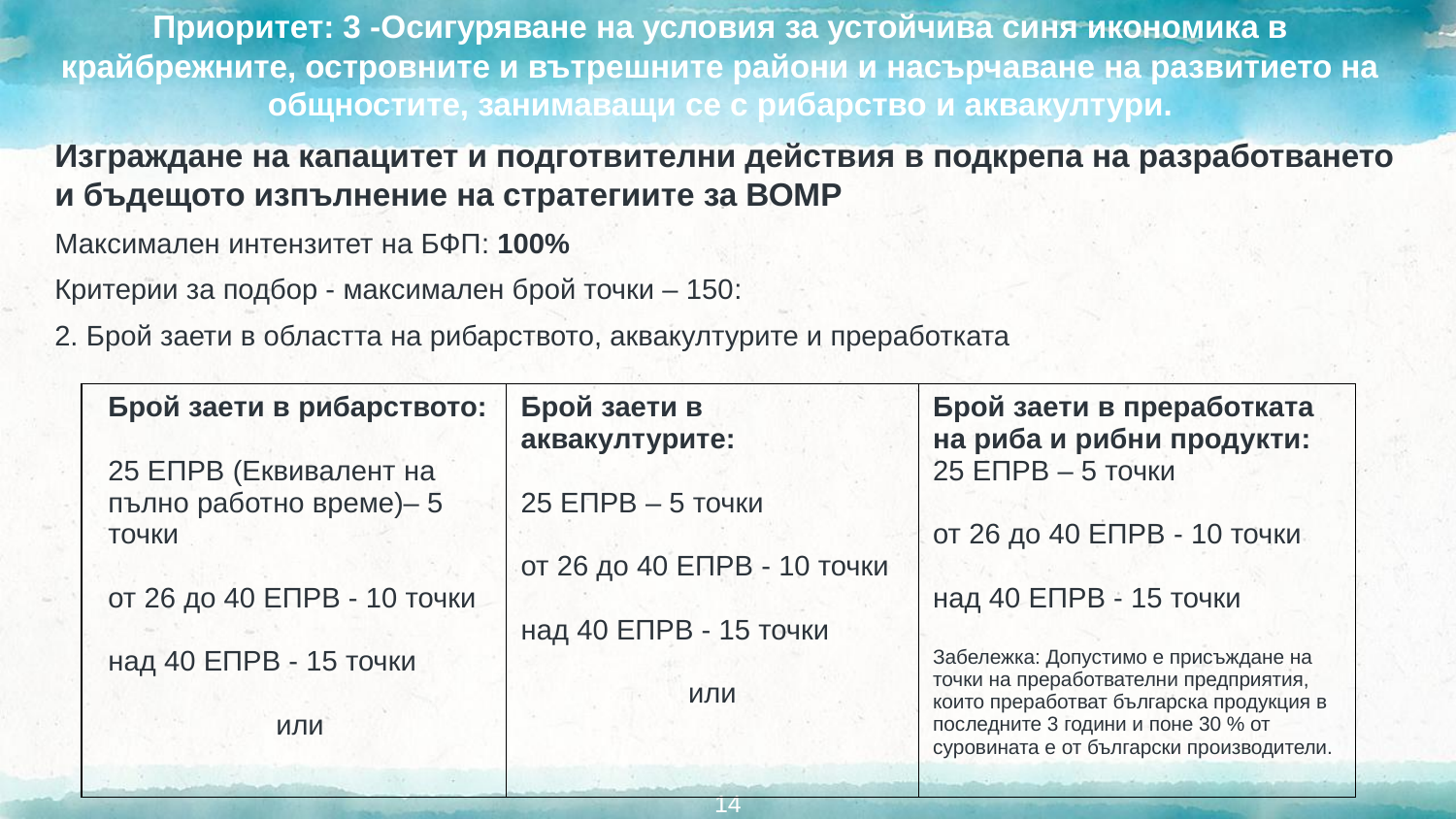

# Приоритет: 3 -Осигуряване на условия за устойчива синя икономика в крайбрежните, островните и вътрешните райони и насърчаване на развитието на общностите, занимаващи се с рибарство и аквакултури.
Изграждане на капацитет и подготвителни действия в подкрепа на разработването и бъдещото изпълнение на стратегиите за ВОМР
Максимален интензитет на БФП: 100%
Критерии за подбор - максимален брой точки – 150:
2. Брой заети в областта на рибарството, аквакултурите и преработката

| Брой заети в рибарството: 25 ЕПРВ (Еквивалент на пълно работно време)– 5 точки от 26 до 40 ЕПРВ - 10 точки над 40 ЕПРВ - 15 точки или | Брой заети в аквакултурите: 25 ЕПРВ – 5 точки от 26 до 40 ЕПРВ - 10 точки над 40 ЕПРВ - 15 точки или | Брой заети в преработката на риба и рибни продукти: 25 ЕПРВ – 5 точки от 26 до 40 ЕПРВ - 10 точки над 40 ЕПРВ - 15 точки Забележка: Допустимо е присъждане на точки на преработвателни предприятия, които преработват българска продукция в последните 3 години и поне 30 % от суровината е от български производители. |
| --- | --- | --- |
14